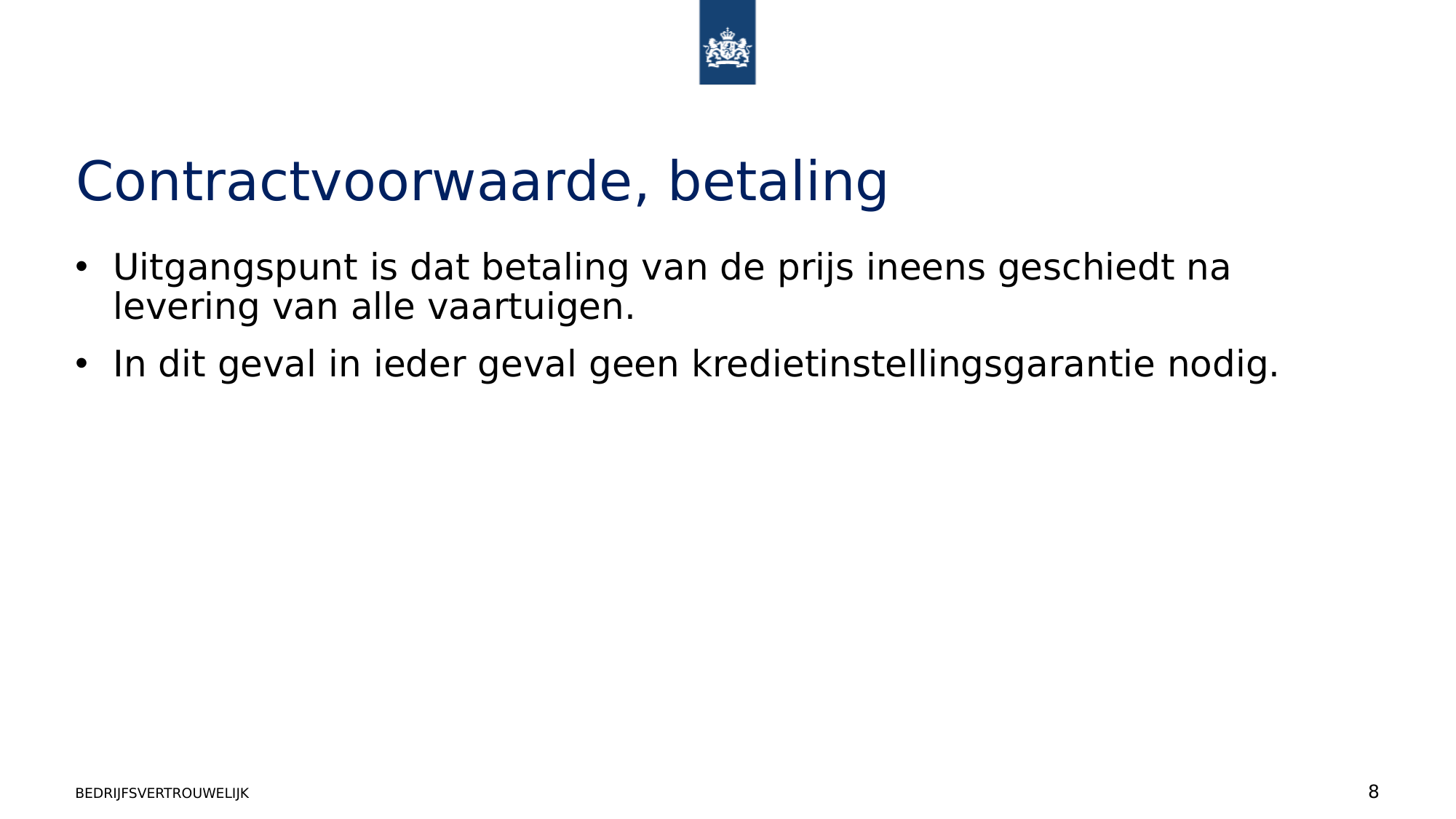

# Contractvoorwaarde, betaling
Uitgangspunt is dat betaling van de prijs ineens geschiedt na levering van alle vaartuigen.
In dit geval in ieder geval geen kredietinstellingsgarantie nodig.
BEDRIJFSVERTROUWELIJK
8